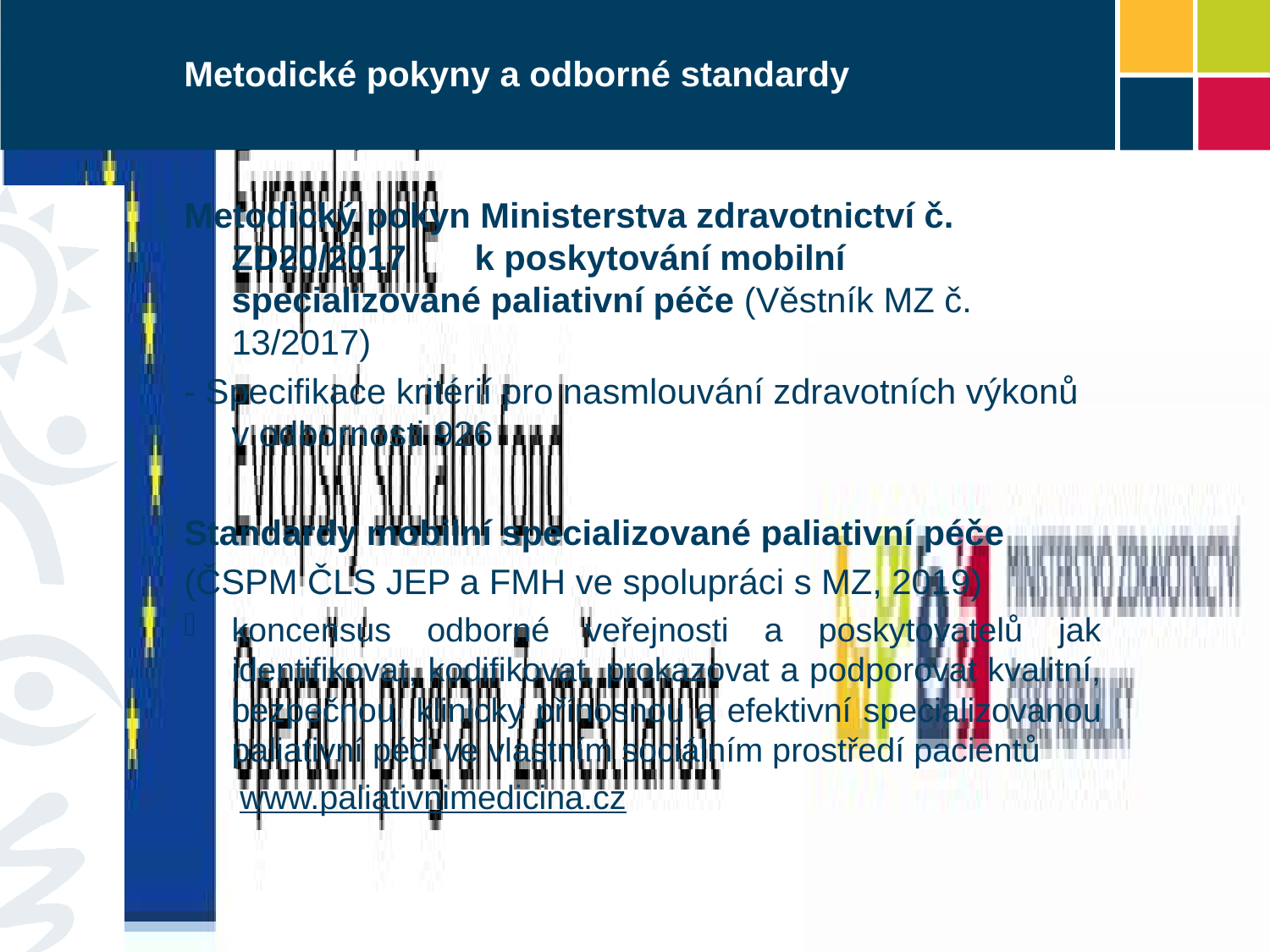

# Metodické pokyny a odborné standardy
Metodický pokyn Ministerstva zdravotnictví č. ZD20/2017       k poskytování mobilní specializované paliativní péče (Věstník MZ č. 13/2017)
- Specifikace kritérií pro nasmlouvání zdravotních výkonů v odbornosti 926

Standardy mobilní specializované paliativní péče
(ČSPM ČLS JEP a FMH ve spolupráci s MZ, 2019)
koncensus odborné veřejnosti a poskytovatelů jak identifikovat, kodifikovat, prokazovat a podporovat kvalitní, bezpečnou, klinicky přínosnou a efektivní specializovanou paliativní péči ve vlastním sociálním prostředí pacientů
      www.paliativnimedicina.cz